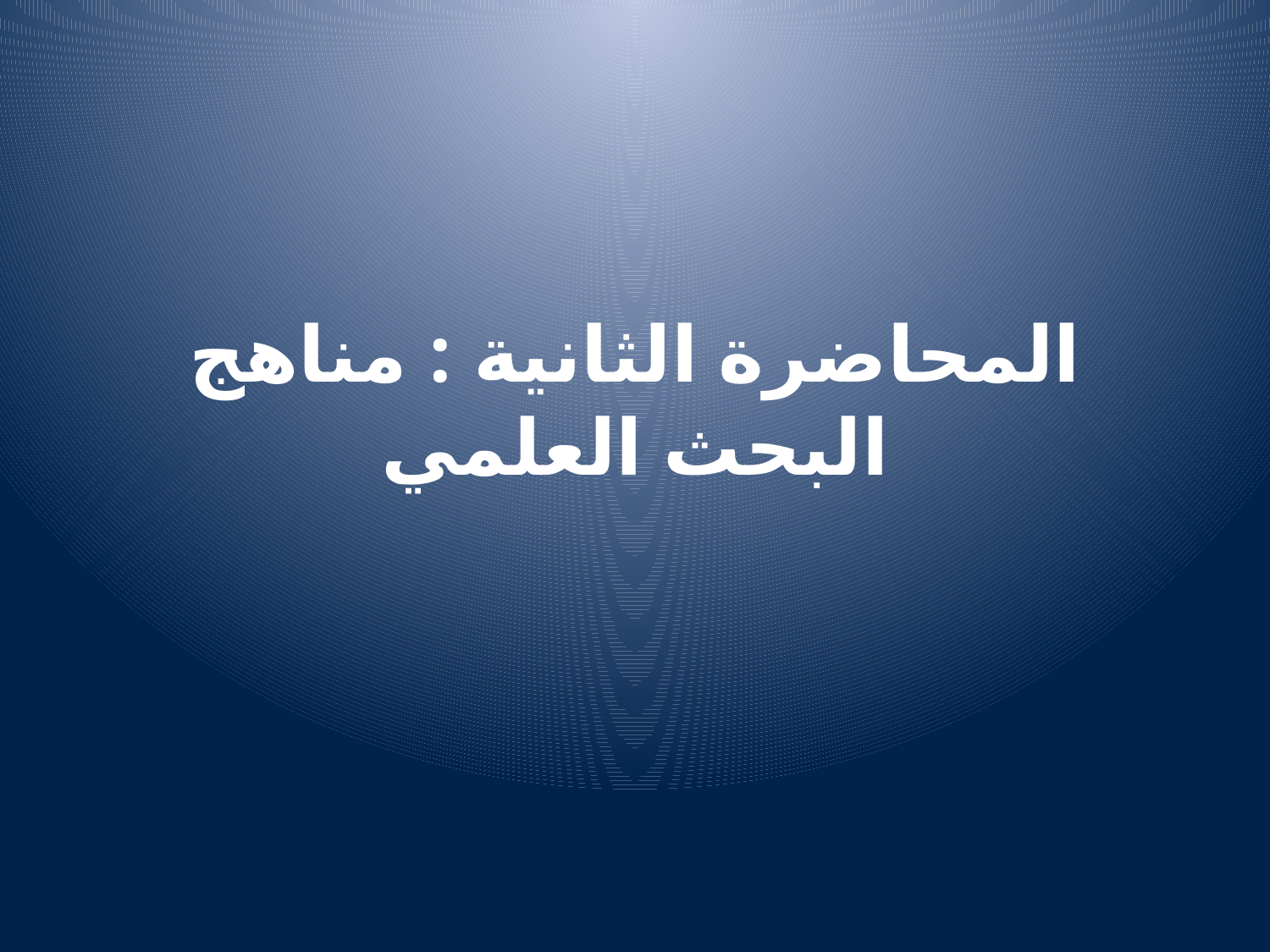

# المحاضرة الثانية : مناهج البحث العلمي